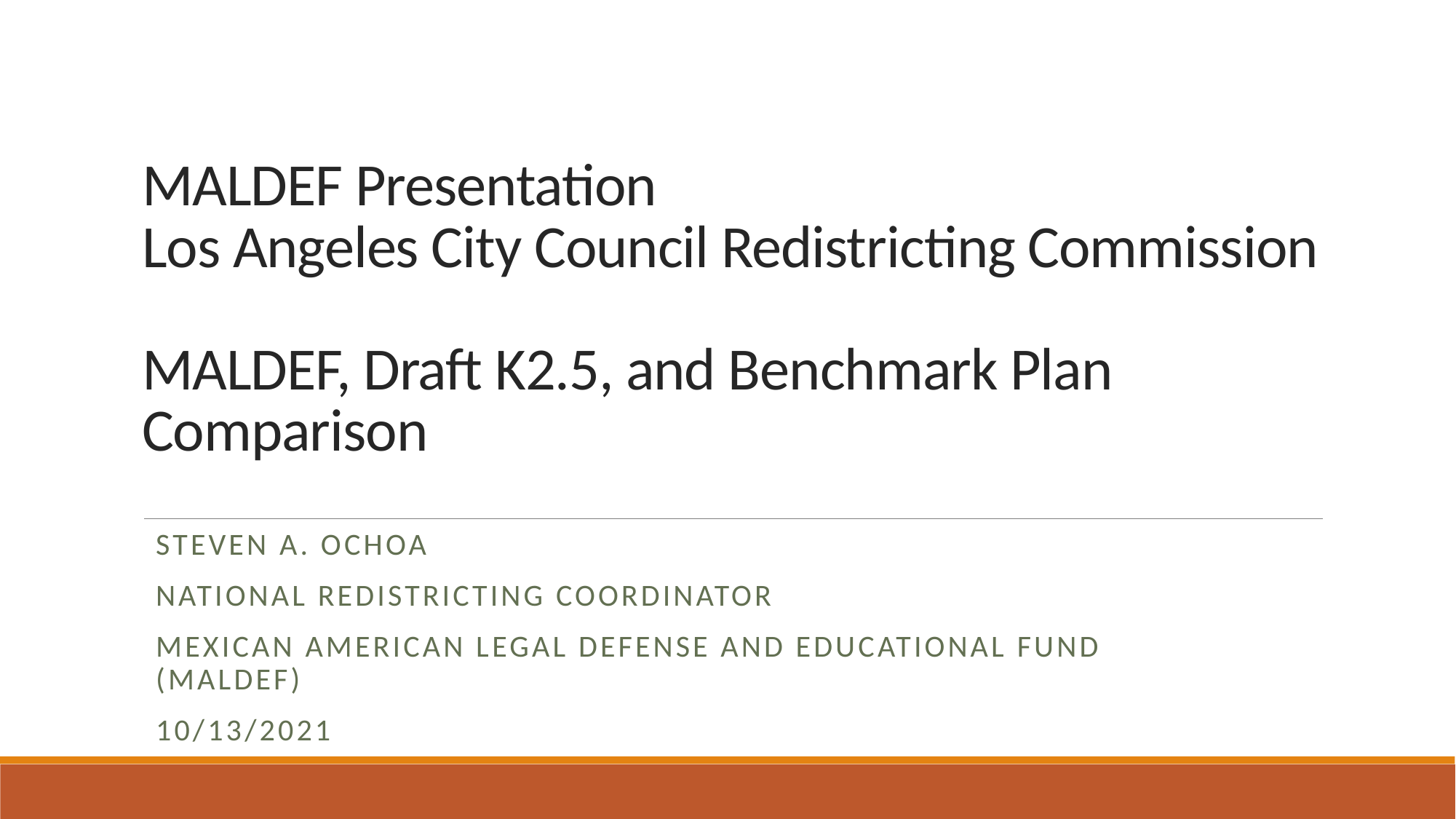

# MALDEF Presentation Los Angeles City Council Redistricting Commission MALDEF, Draft K2.5, and Benchmark Plan Comparison
Steven A. Ochoa
National Redistricting Coordinator
Mexican American Legal Defense and Educational Fund (MALDEF)
10/13/2021